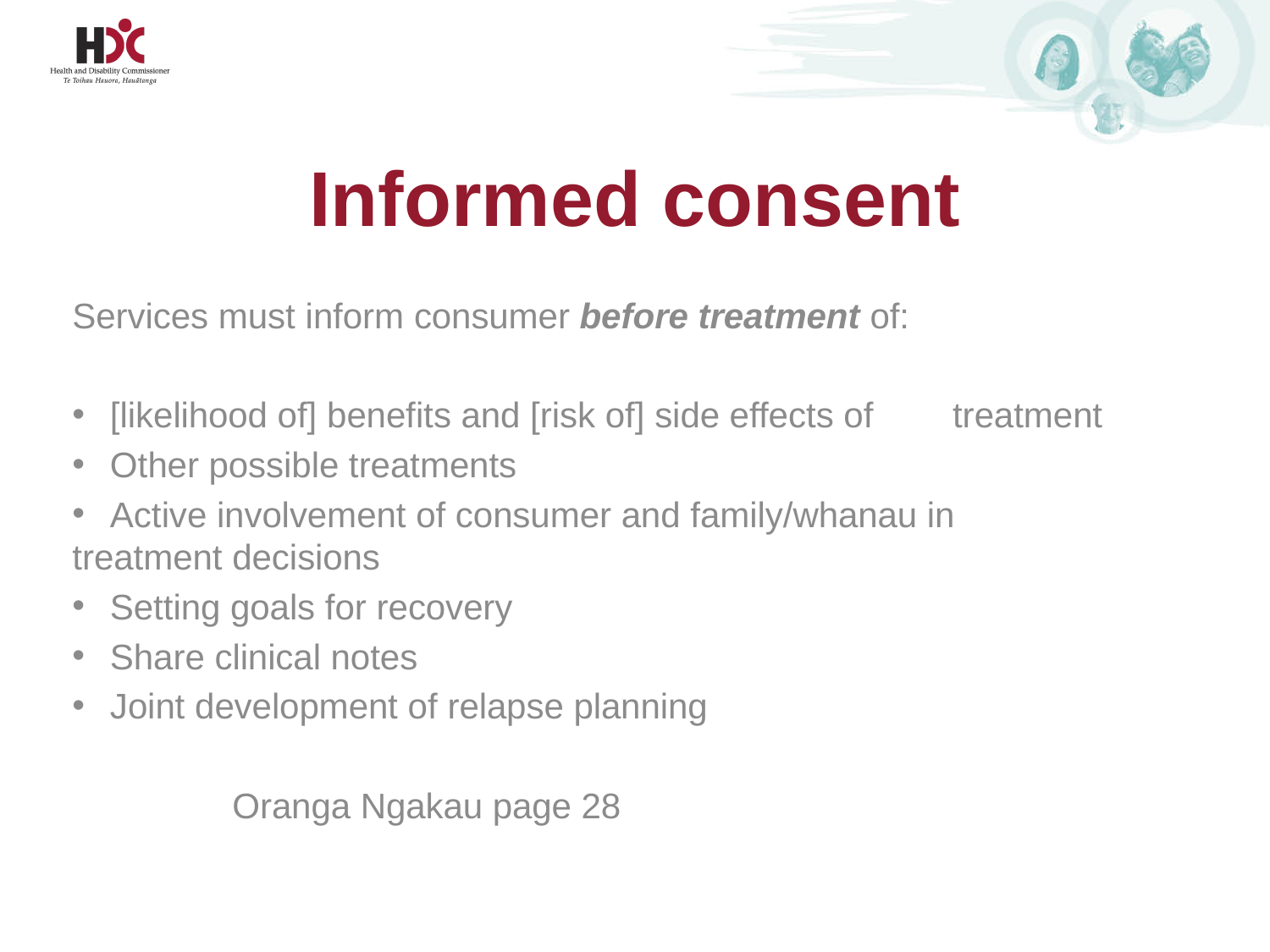

# Informed consent
Services must inform consumer before treatment of:

   [likelihood of] benefits and [risk of] side effects of  	treatment
   Other possible treatments
   Active involvement of consumer and family/whanau in 	treatment decisions
   Setting goals for recovery
   Share clinical notes
   Joint development of relapse planning

		 					Oranga Ngakau page 28